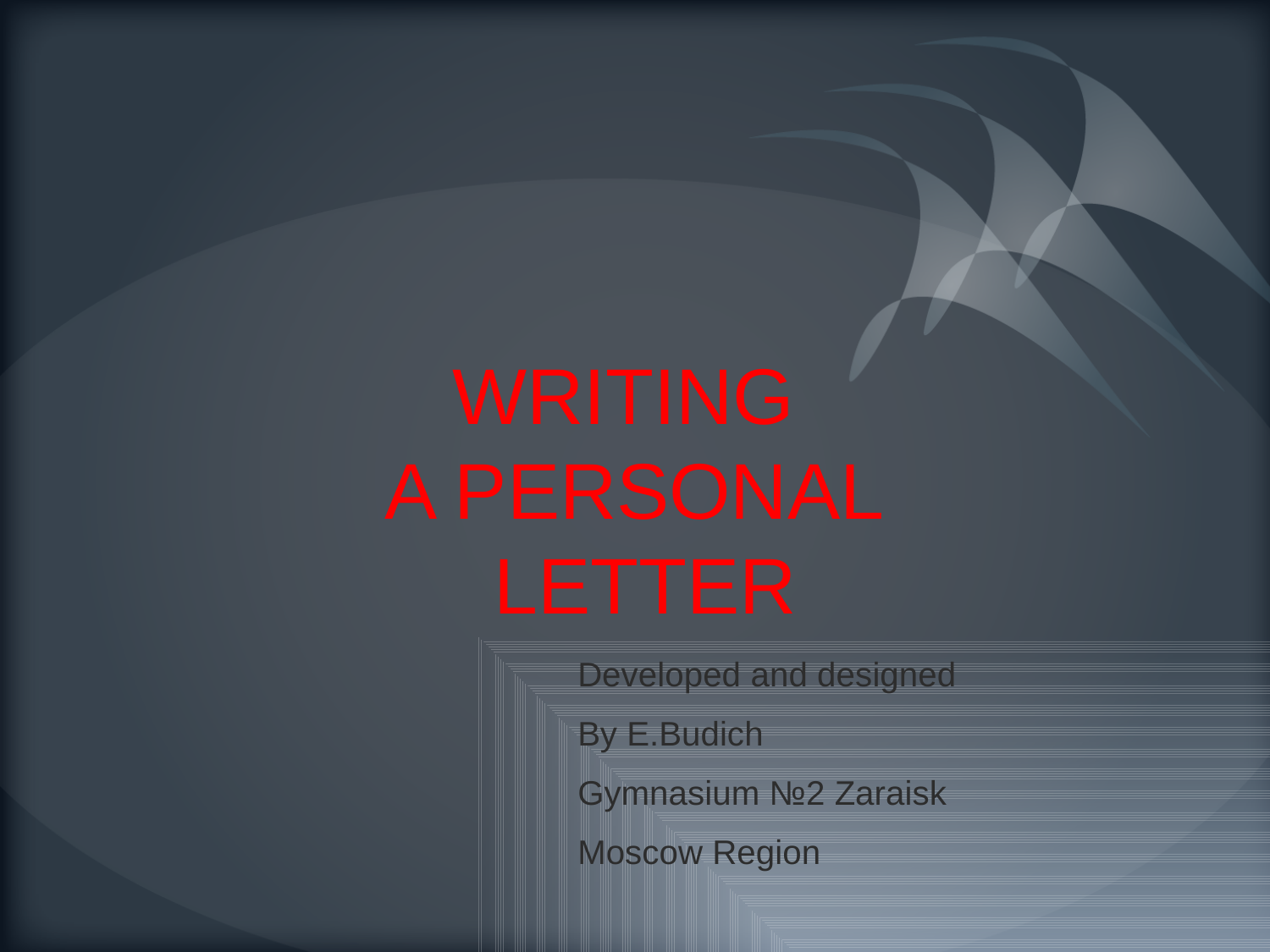

# WRITING A PERSONAL LETTER
Developed and designed
By E.Budich
Gymnasium №2 Zaraisk
Moscow Region